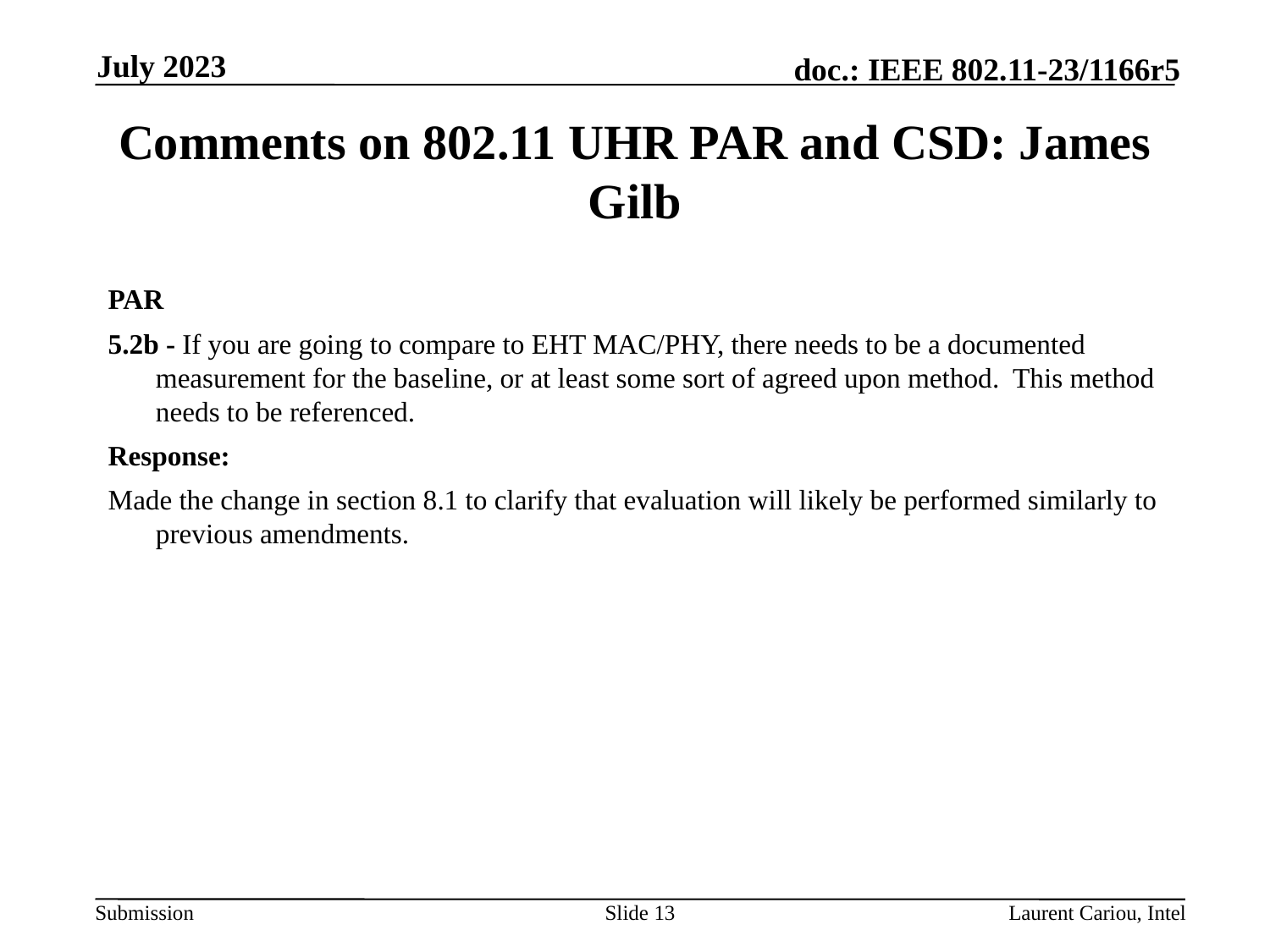

July 2023
# Comments on 802.11 UHR PAR and CSD: James Gilb
PAR
5.2b - If you are going to compare to EHT MAC/PHY, there needs to be a documented measurement for the baseline, or at least some sort of agreed upon method.  This method needs to be referenced.
Response:
Made the change in section 8.1 to clarify that evaluation will likely be performed similarly to previous amendments.

Slide 13
Laurent Cariou, Intel